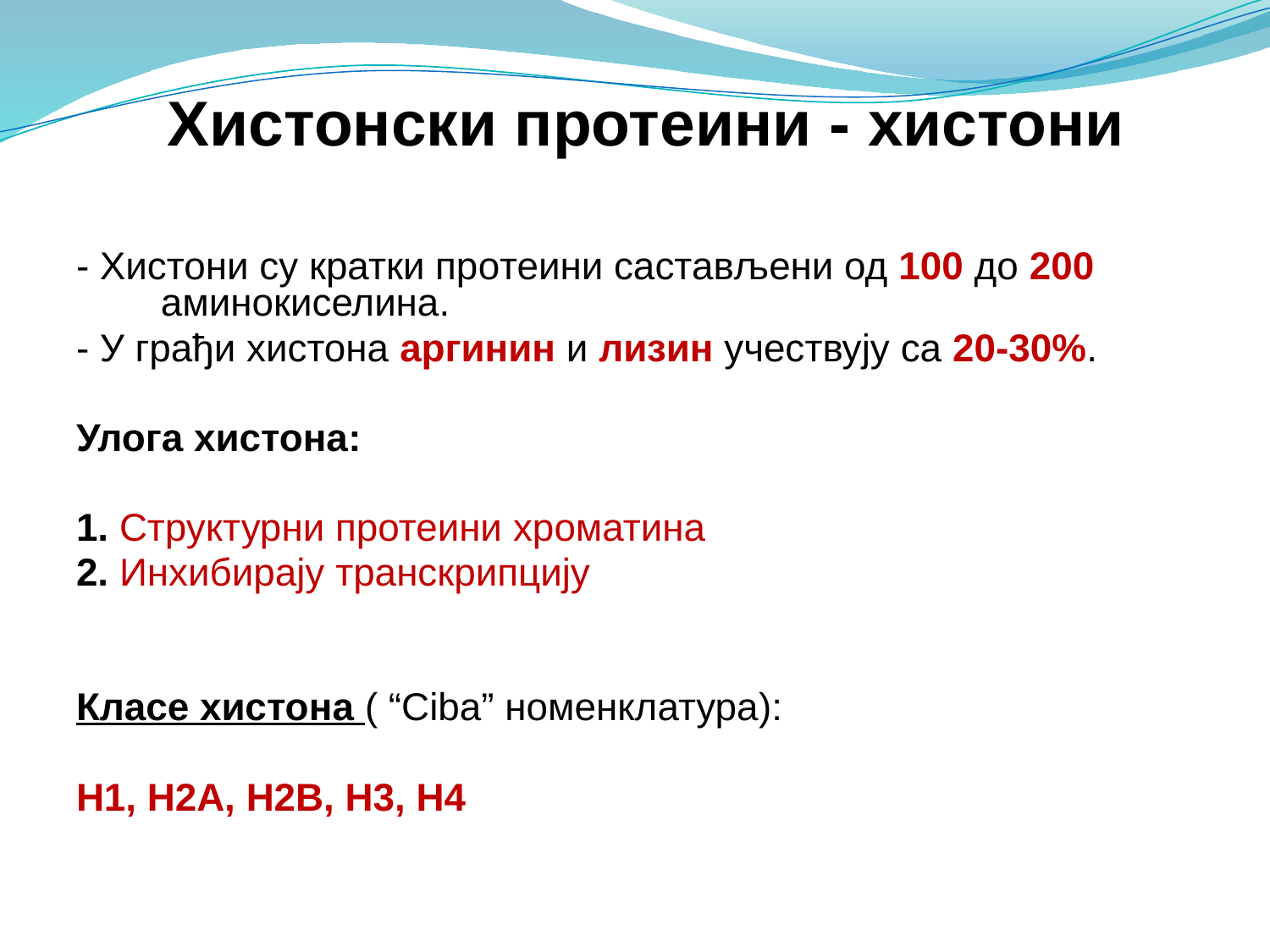

# Хистонски протеини - хистони
- Хистони су кратки прoтеини састављени од 100 до 200 аминокиселина.
- У грађи хистона аргинин и лизин учествују са 20-30%.

Улога хистона:

1. Структурни протеини хроматина
2. Инхибирају транскрипцију

Класе хистона ( “Ciba” номенклатура):

H1, H2A, H2B, H3, H4